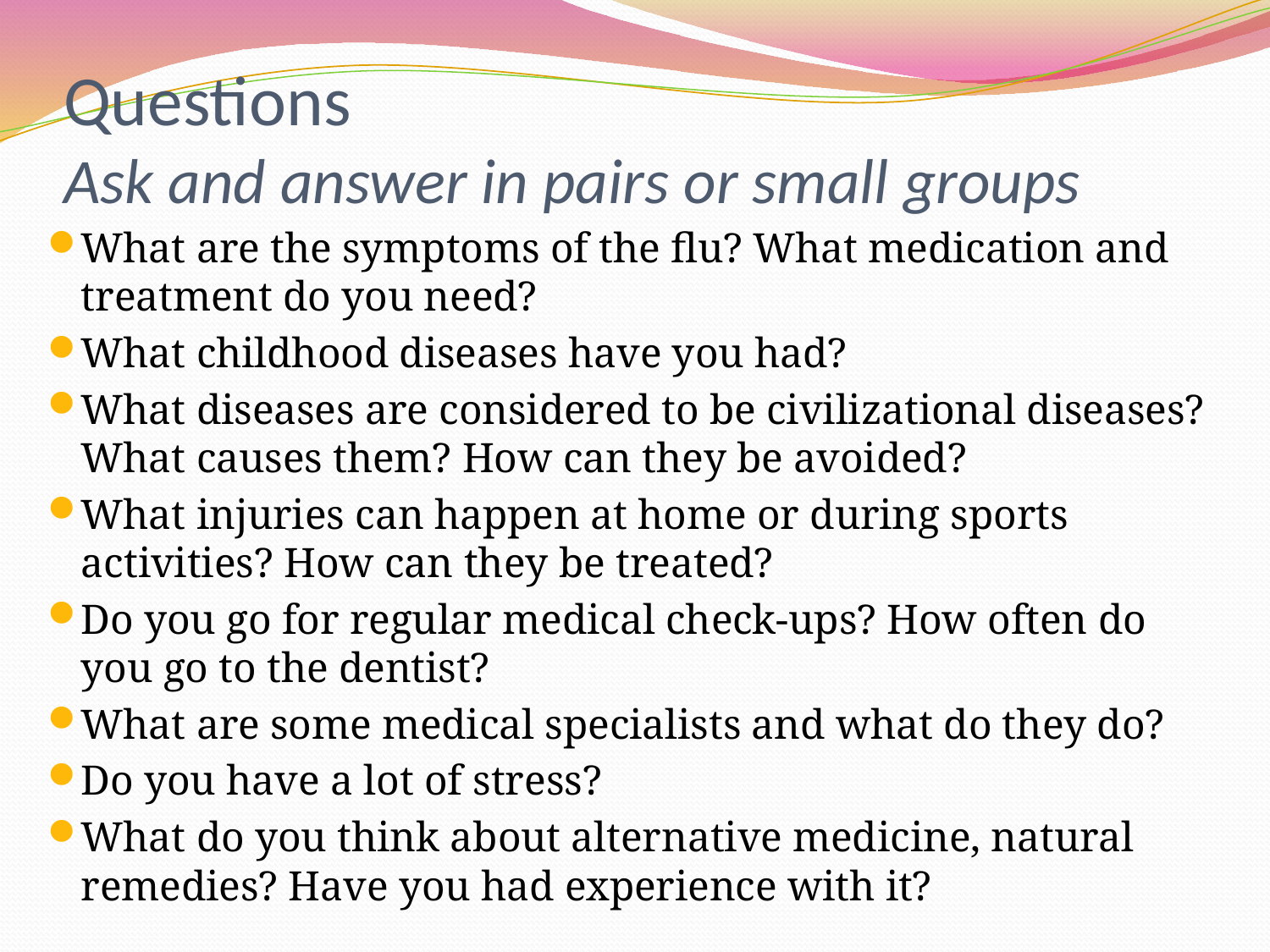

# Questions Ask and answer in pairs or small groups
What are the symptoms of the flu? What medication and treatment do you need?
What childhood diseases have you had?
What diseases are considered to be civilizational diseases? What causes them? How can they be avoided?
What injuries can happen at home or during sports activities? How can they be treated?
Do you go for regular medical check-ups? How often do you go to the dentist?
What are some medical specialists and what do they do?
Do you have a lot of stress?
What do you think about alternative medicine, natural remedies? Have you had experience with it?